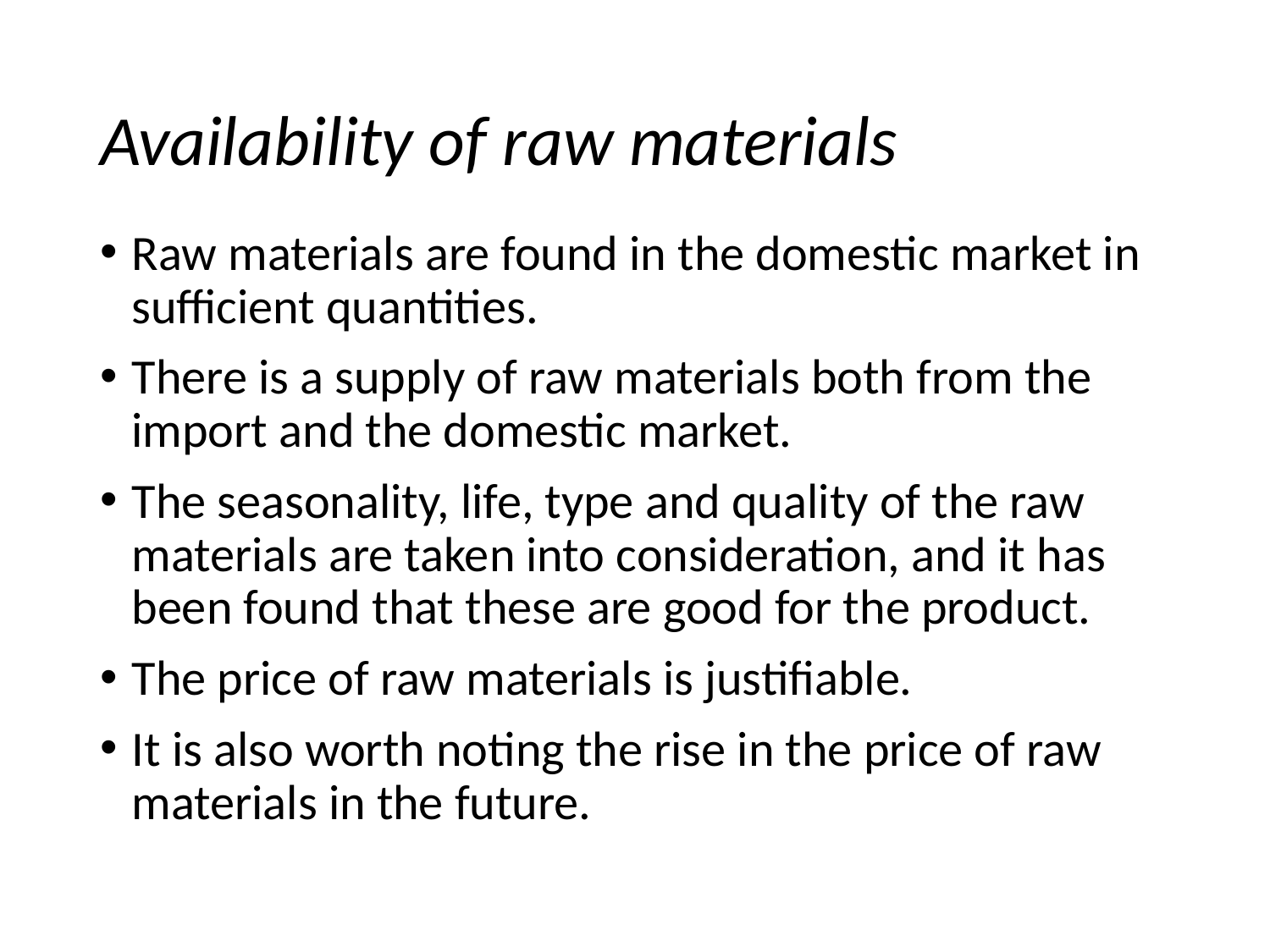

# Availability of raw materials
Raw materials are found in the domestic market in sufficient quantities.
There is a supply of raw materials both from the import and the domestic market.
The seasonality, life, type and quality of the raw materials are taken into consideration, and it has been found that these are good for the product.
The price of raw materials is justifiable.
It is also worth noting the rise in the price of raw materials in the future.